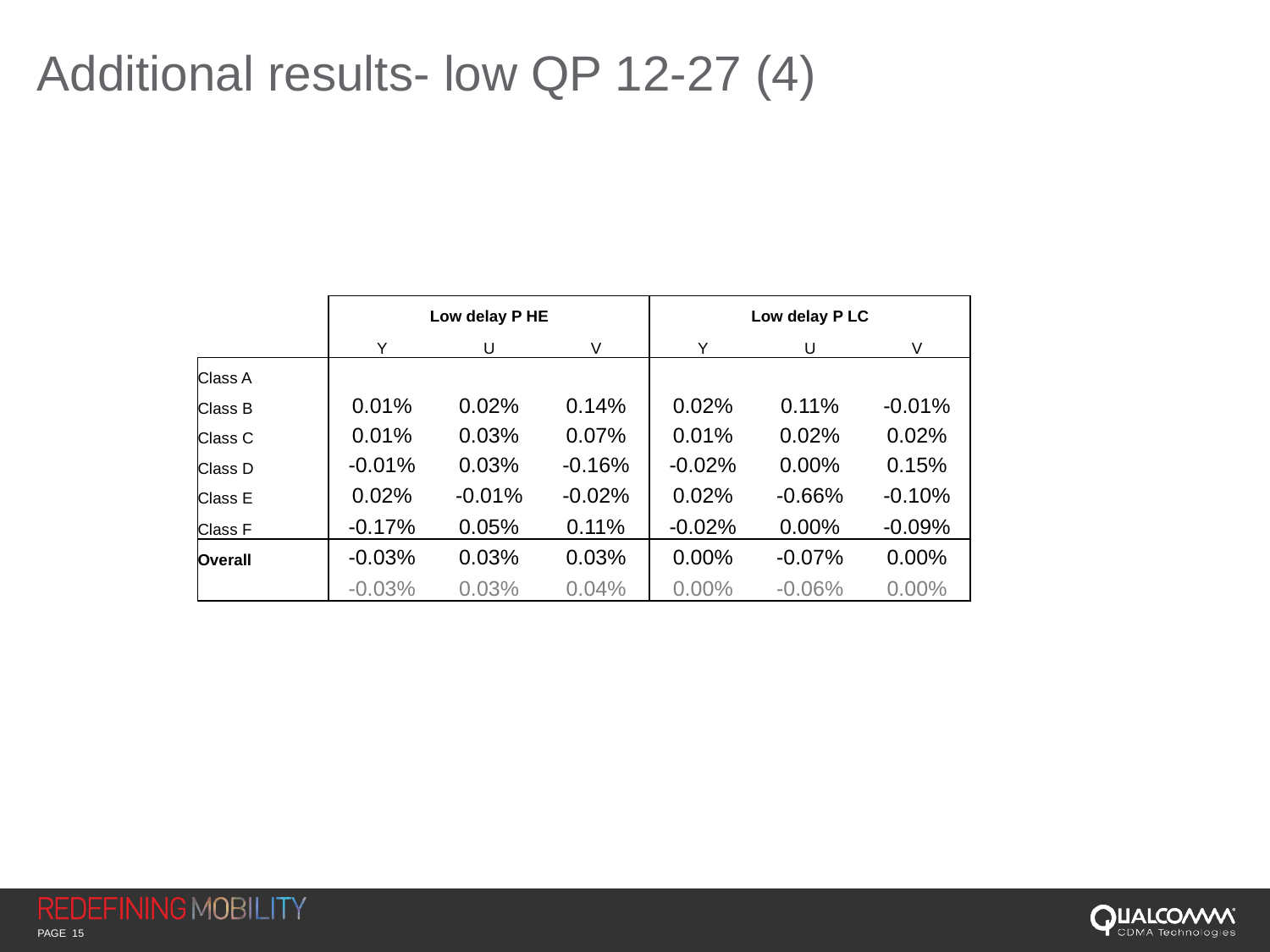

# Additional results- low QP 12-27 (4)
|  | Low delay P HE |  |  | Low delay P LC |  |  |
| --- | --- | --- | --- | --- | --- | --- |
|  | Y | U | V | Y | U | V |
| Class A |  |  |  |  |  |  |
| Class B | 0.01% | 0.02% | 0.14% | 0.02% | 0.11% | -0.01% |
| Class C | 0.01% | 0.03% | 0.07% | 0.01% | 0.02% | 0.02% |
| Class D | -0.01% | 0.03% | -0.16% | -0.02% | 0.00% | 0.15% |
| Class E | 0.02% | -0.01% | -0.02% | 0.02% | -0.66% | -0.10% |
| Class F | -0.17% | 0.05% | 0.11% | -0.02% | 0.00% | -0.09% |
| Overall | -0.03% | 0.03% | 0.03% | 0.00% | -0.07% | 0.00% |
|  | -0.03% | 0.03% | 0.04% | 0.00% | -0.06% | 0.00% |